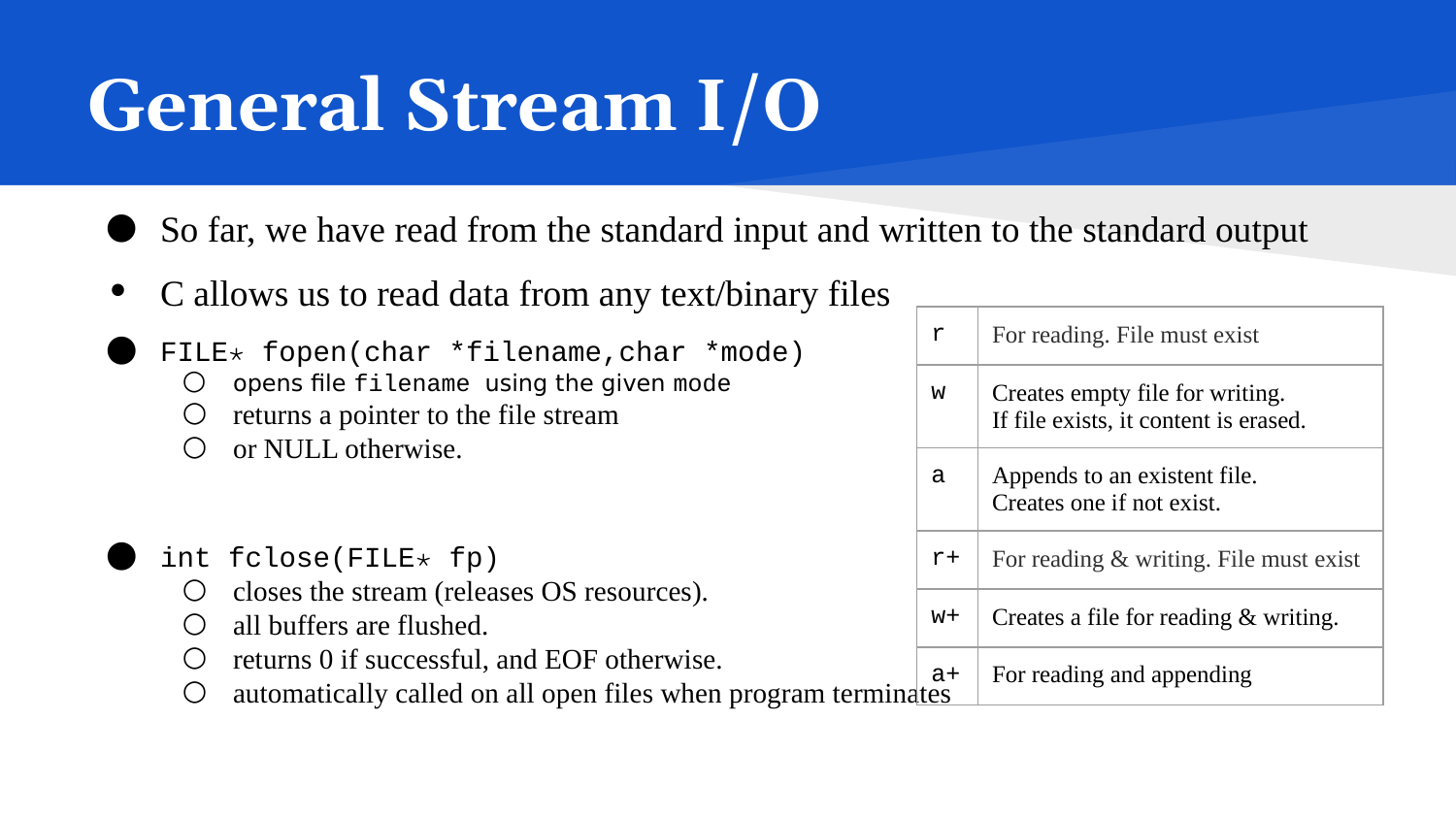

# General Stream I/O
So far, we have read from the standard input and written to the standard output
C allows us to read data from any text/binary files
FILE∗ fopen(char *filename,char *mode)
opens file filename using the given mode
returns a pointer to the file stream
or NULL otherwise.

int fclose(FILE∗ fp)
closes the stream (releases OS resources).
all buffers are flushed.
returns 0 if successful, and EOF otherwise.
automatically called on all open files when program terminates

| r | For reading. File must exist |
| --- | --- |
| w | Creates empty file for writing. If file exists, it content is erased. |
| a | Appends to an existent file. Creates one if not exist. |
| r+ | For reading & writing. File must exist |
| w+ | Creates a file for reading & writing. |
| a+ | For reading and appending |